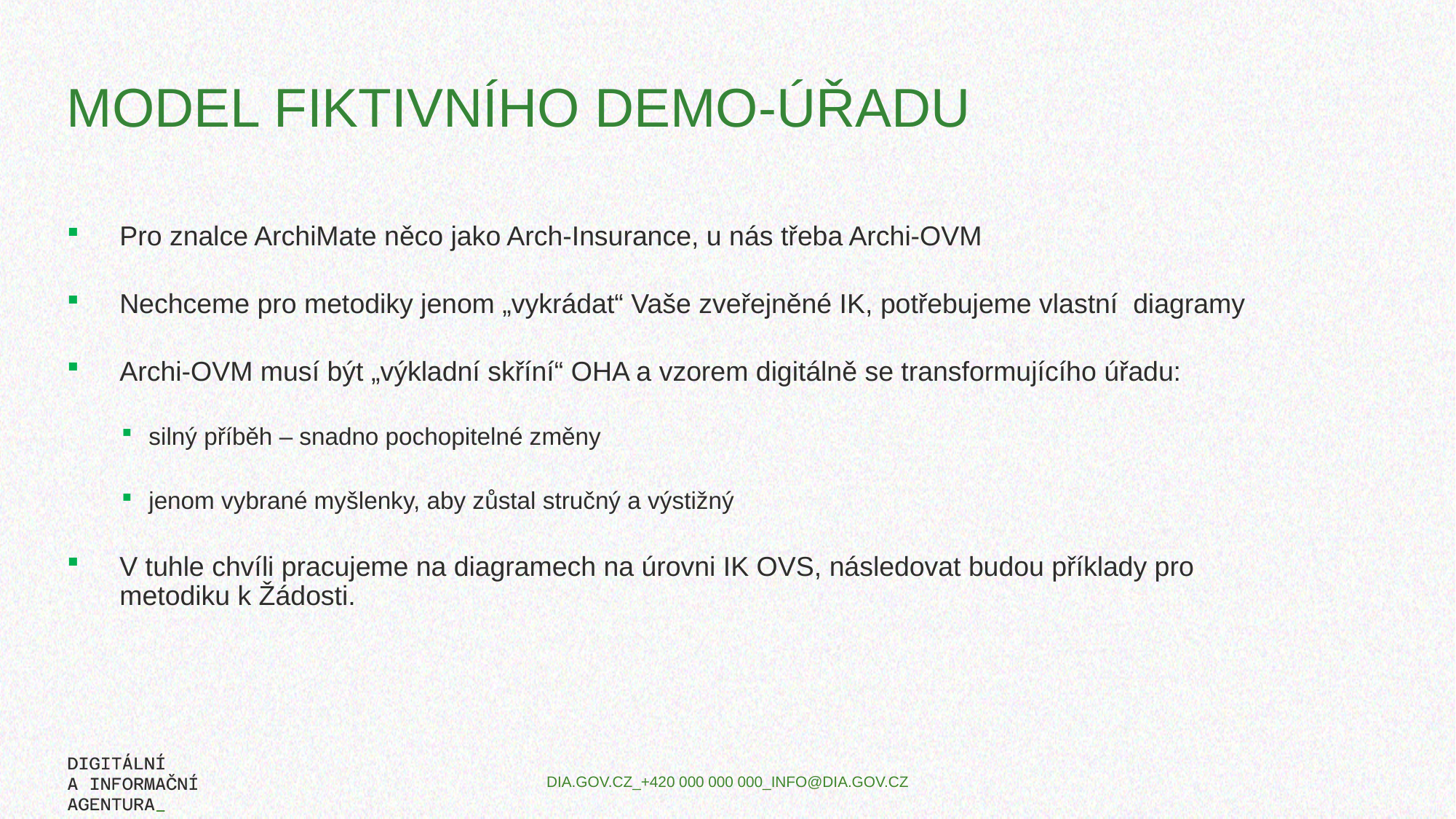

# Model fiktivního Demo-úřadu
Pro znalce ArchiMate něco jako Arch-Insurance, u nás třeba Archi-OVM
Nechceme pro metodiky jenom „vykrádat“ Vaše zveřejněné IK, potřebujeme vlastní  diagramy
Archi-OVM musí být „výkladní skříní“ OHA a vzorem digitálně se transformujícího úřadu:
silný příběh – snadno pochopitelné změny
jenom vybrané myšlenky, aby zůstal stručný a výstižný
V tuhle chvíli pracujeme na diagramech na úrovni IK OVS, následovat budou příklady pro metodiku k Žádosti.
DIA.GOV.CZ_+420 000 000 000_INFO@DIA.GOV.CZ